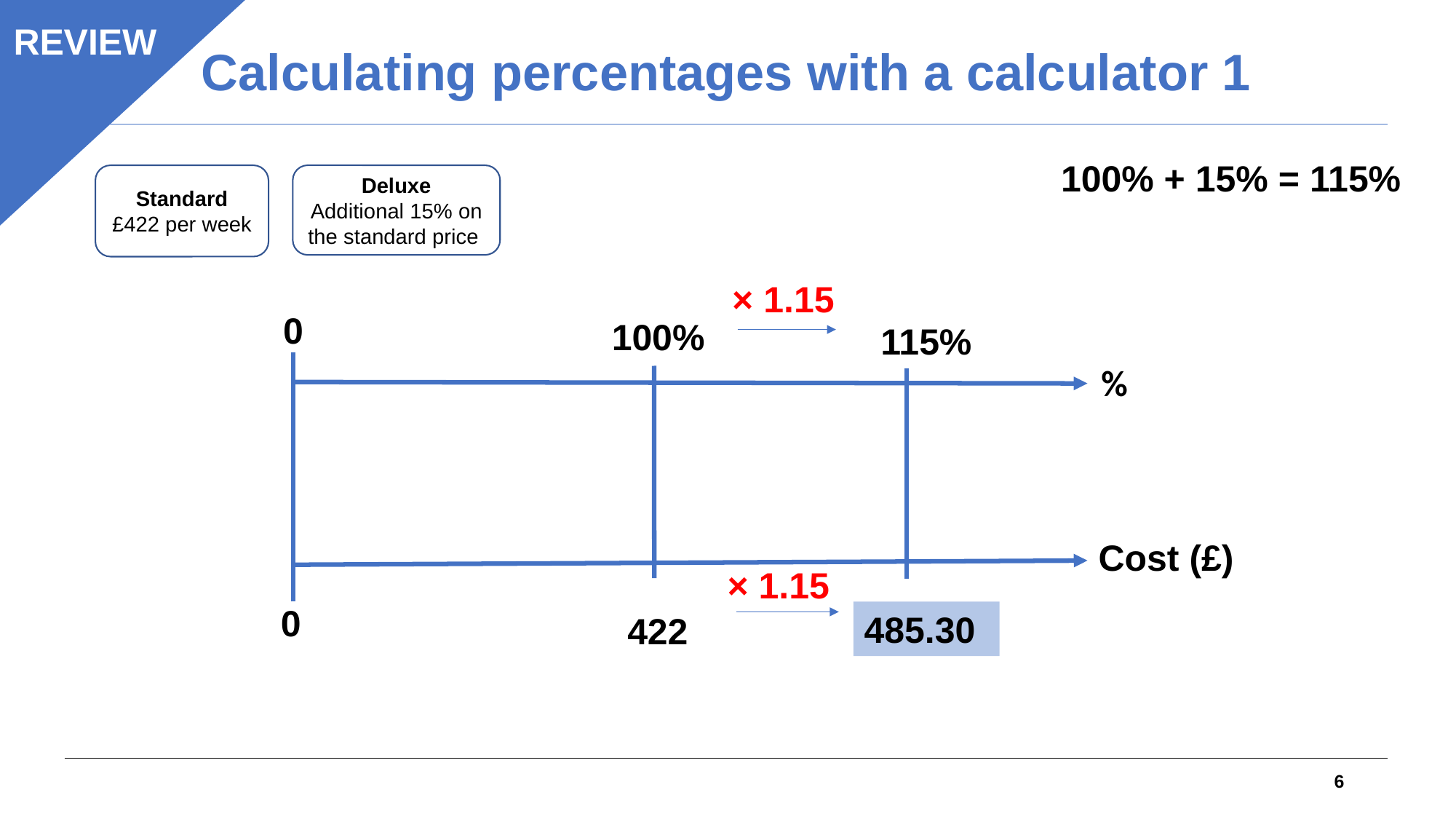

Calculating percentages with a calculator 1
REVIEW
100% + 15% = 115%
Standard
£422 per week
Deluxe
Additional 15% on the standard price
× 1.15
0
100%
115%
%
Cost (£)
× 1.15
0
485.30
422

6